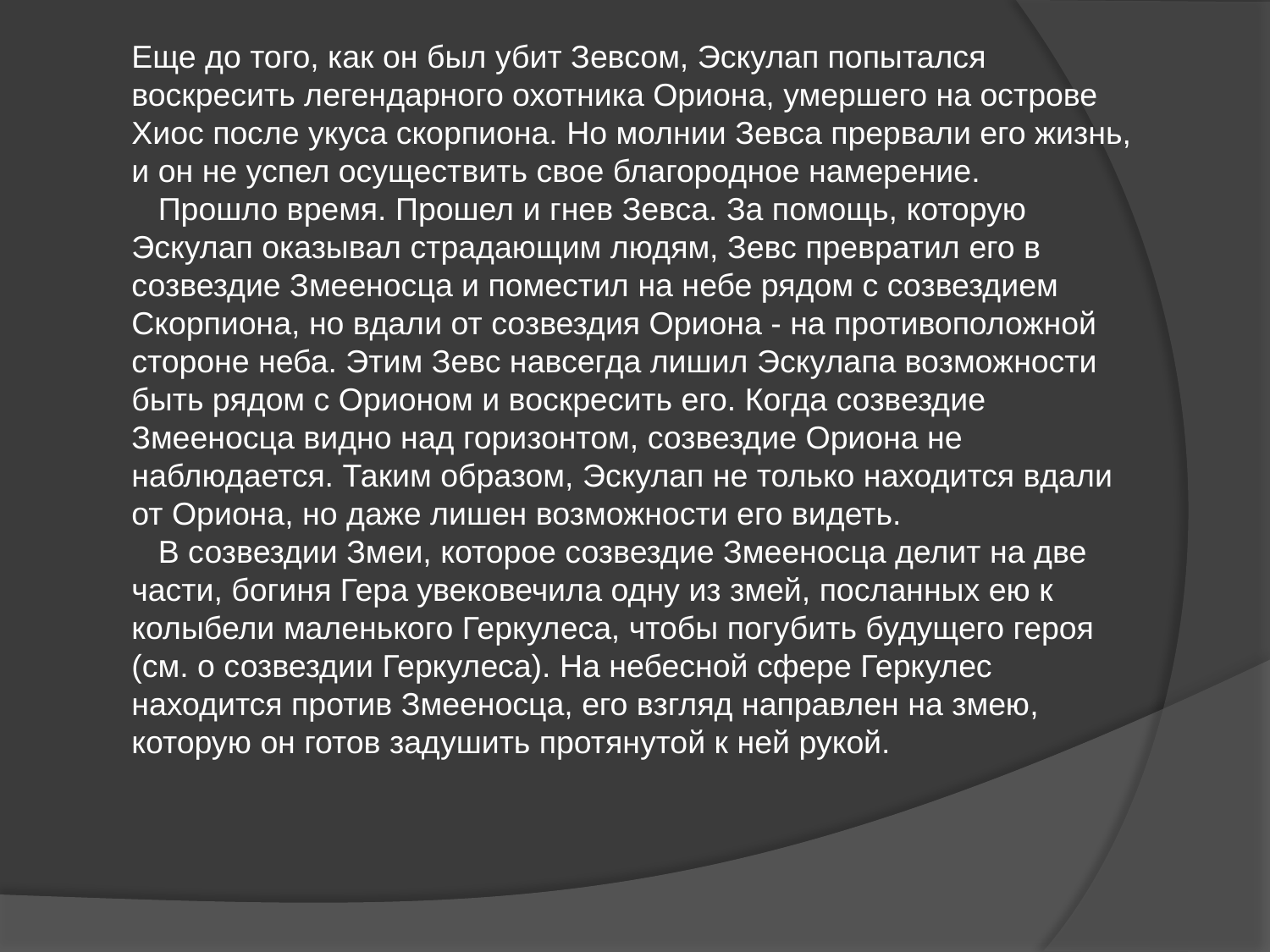

Еще до того, как он был убит Зевсом, Эскулап попытался воскресить легендарного охотника Ориона, умершего на острове Хиос после укуса скорпиона. Но молнии Зевса прервали его жизнь, и он не успел осуществить свое благородное намерение.
   Прошло время. Прошел и гнев Зевса. За помощь, которую Эскулап оказывал страдающим людям, Зевс превратил его в созвездие Змееносца и поместил на небе рядом с созвездием Скорпиона, но вдали от созвездия Ориона - на противоположной стороне неба. Этим Зевс навсегда лишил Эскулапа возможности быть рядом с Орионом и воскресить его. Когда созвездие Змееносца видно над горизонтом, созвездие Ориона не наблюдается. Таким образом, Эскулап не только находится вдали от Ориона, но даже лишен возможности его видеть.
   В созвездии Змеи, которое созвездие Змееносца делит на две части, богиня Гера увековечила одну из змей, посланных ею к колыбели маленького Геркулеса, чтобы погубить будущего героя (см. о созвездии Геркулеса). На небесной сфере Геркулес находится против Змееносца, его взгляд направлен на змею, которую он готов задушить протянутой к ней рукой.